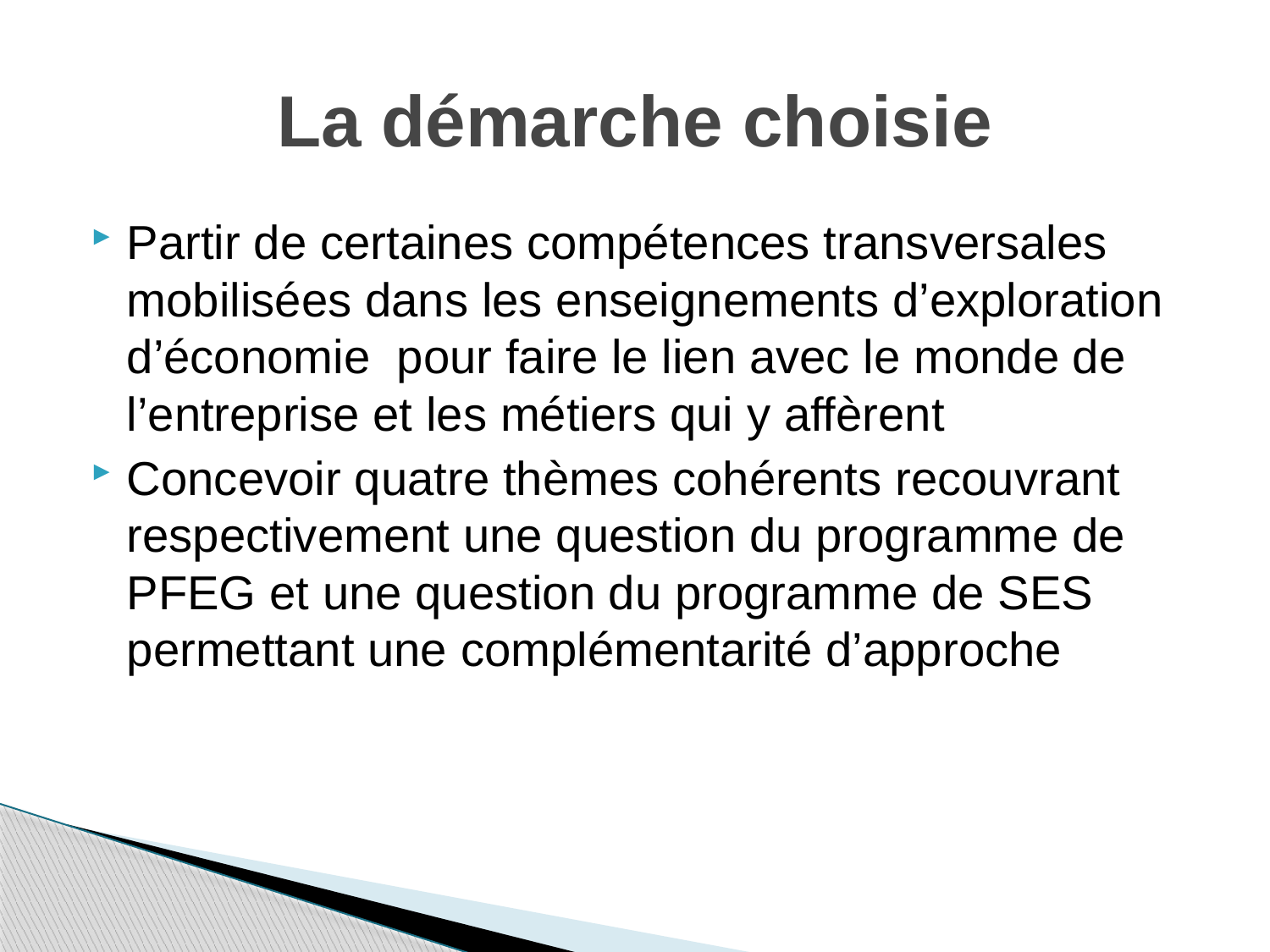

# La démarche choisie
Partir de certaines compétences transversales mobilisées dans les enseignements d’exploration d’économie  pour faire le lien avec le monde de l’entreprise et les métiers qui y affèrent
Concevoir quatre thèmes cohérents recouvrant respectivement une question du programme de PFEG et une question du programme de SES permettant une complémentarité d’approche